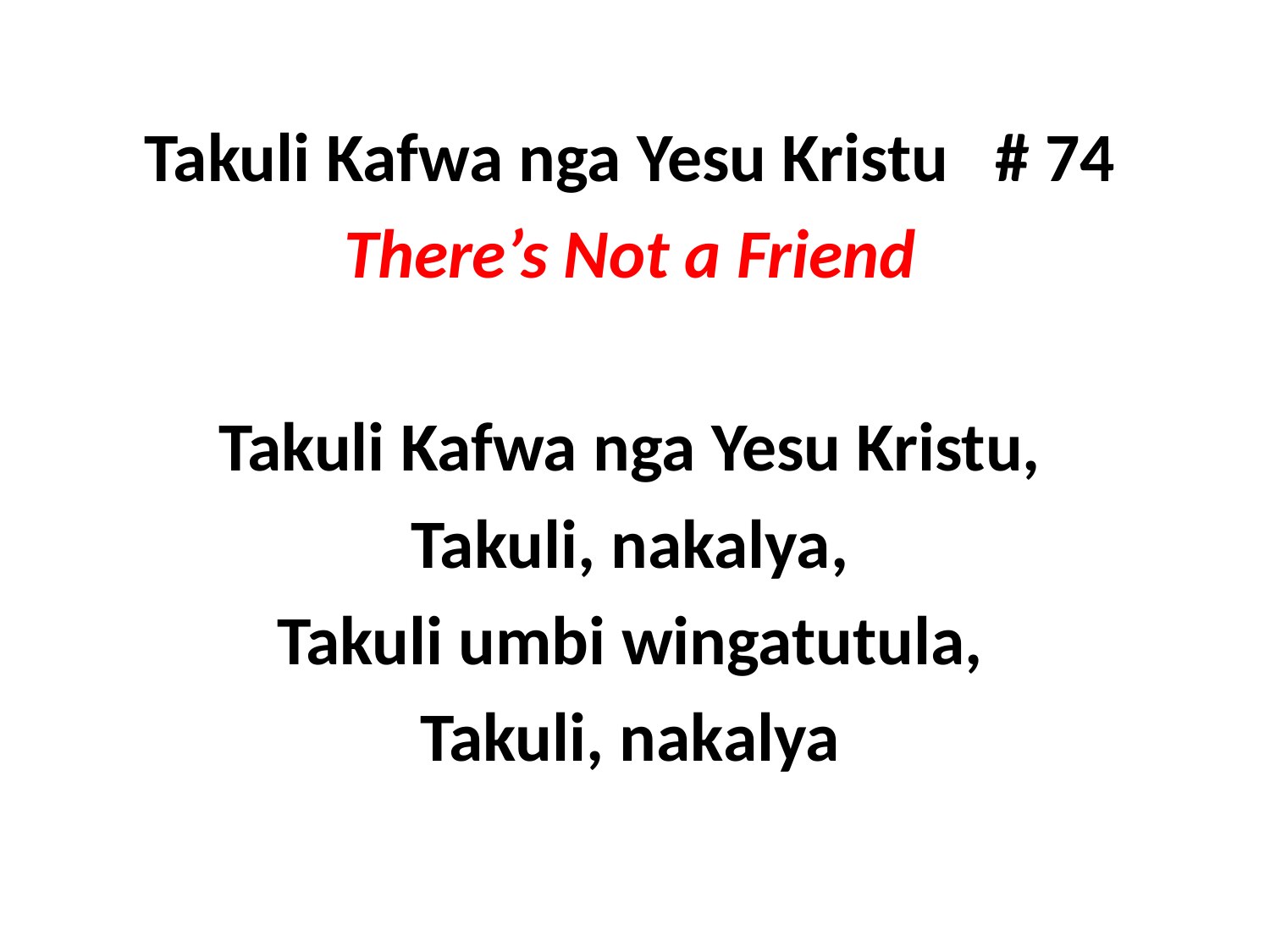

Takuli Kafwa nga Yesu Kristu   # 74
There’s Not a Friend

Takuli Kafwa nga Yesu Kristu,
Takuli, nakalya,
Takuli umbi wingatutula,
Takuli, nakalya